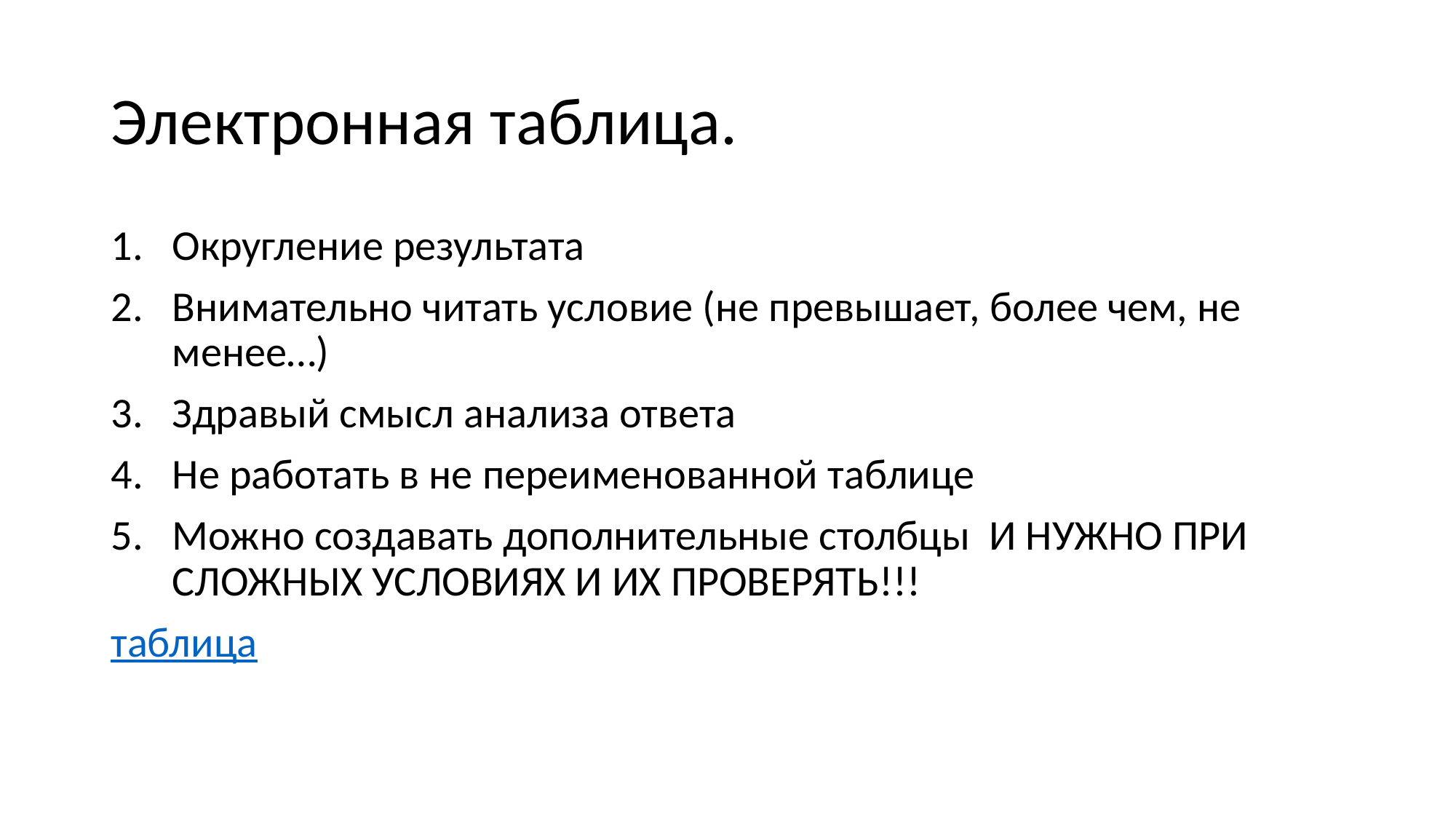

# Электронная таблица.
Округление результата
Внимательно читать условие (не превышает, более чем, не менее…)
Здравый смысл анализа ответа
Не работать в не переименованной таблице
Можно создавать дополнительные столбцы  И НУЖНО ПРИ СЛОЖНЫХ УСЛОВИЯХ И ИХ ПРОВЕРЯТЬ!!!
таблица